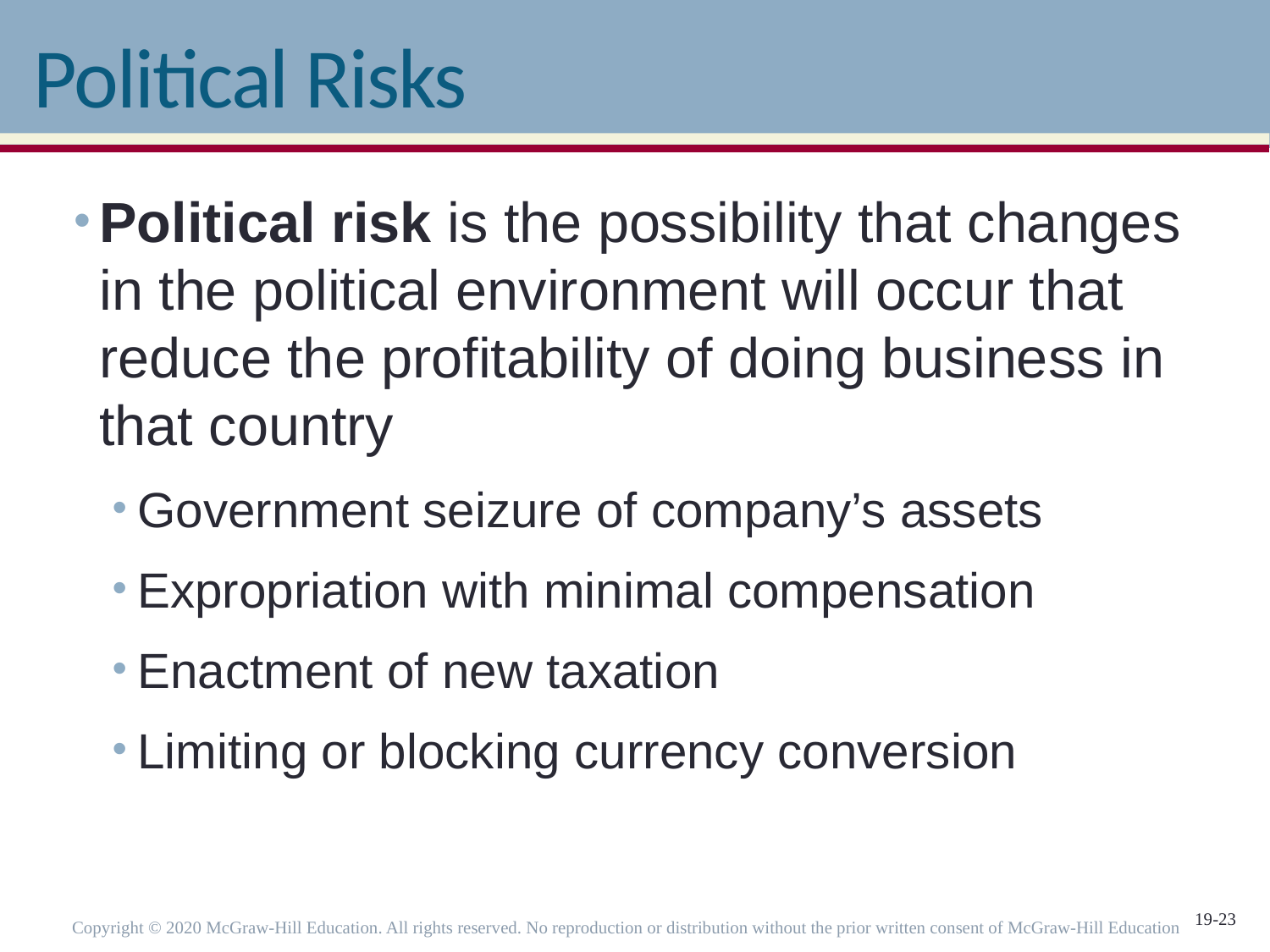

# Political Risks
Political risk is the possibility that changes in the political environment will occur that reduce the profitability of doing business in that country
Government seizure of company’s assets
Expropriation with minimal compensation
Enactment of new taxation
Limiting or blocking currency conversion
Copyright © 2020 McGraw-Hill Education. All rights reserved. No reproduction or distribution without the prior written consent of McGraw-Hill Education